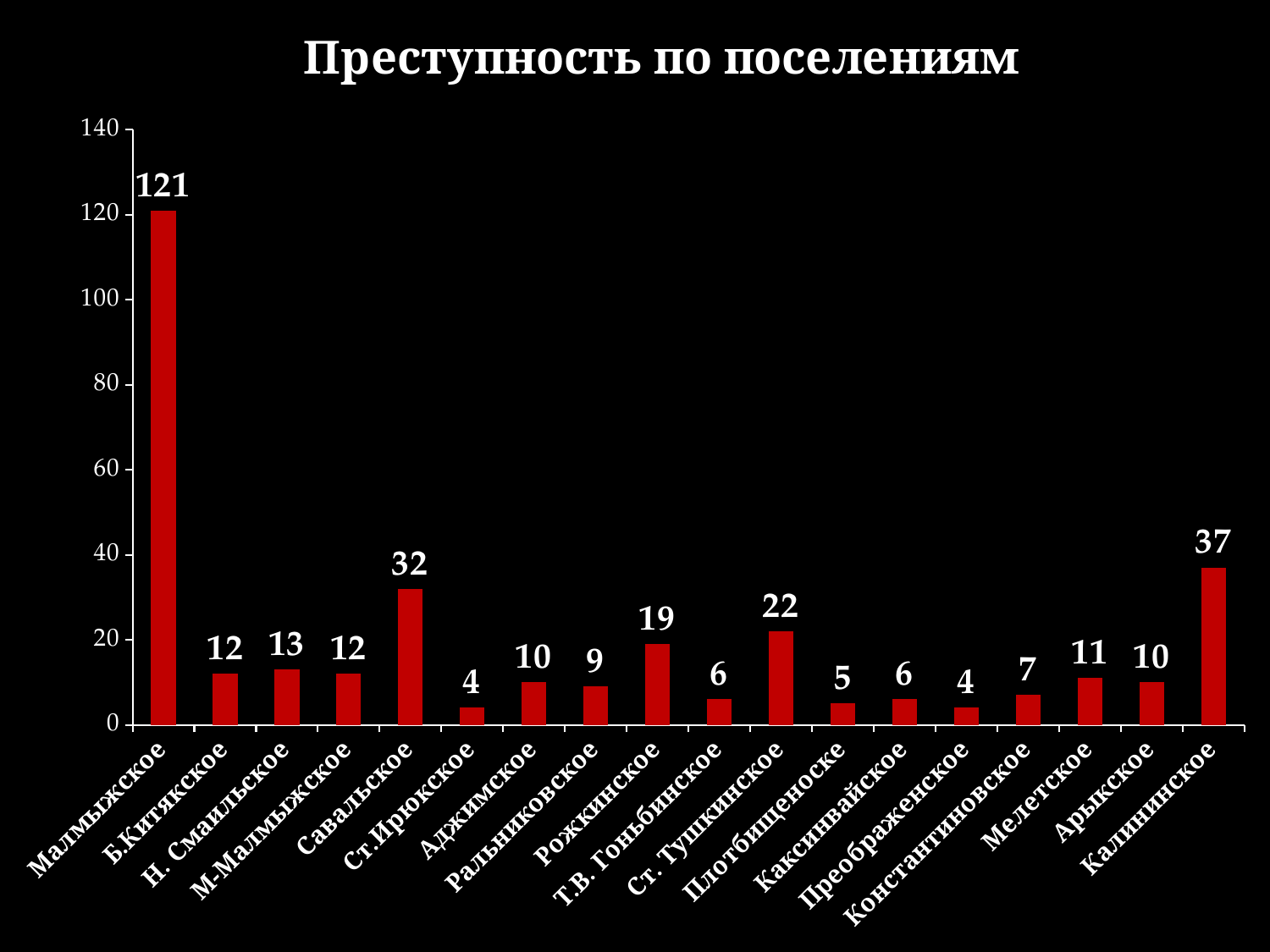

### Chart: Преступность по поселениям

| Category | Преступность по поселениям |
|---|---|
| Малмыжское | 121.0 |
| Б.Китякское | 12.0 |
| Н. Смаильское | 13.0 |
| М-Малмыжское | 12.0 |
| Савальское | 32.0 |
| Ст.Ирюкское | 4.0 |
| Аджимское | 10.0 |
| Ральниковское | 9.0 |
| Рожкинское | 19.0 |
| Т.В. Гоньбинское | 6.0 |
| Ст. Тушкинское | 22.0 |
| Плотбищеноске | 5.0 |
| Каксинвайское | 6.0 |
| Преображенское | 4.0 |
| Константиновское | 7.0 |
| Мелетское | 11.0 |
| Арыкское | 10.0 |
| Калининское | 37.0 |